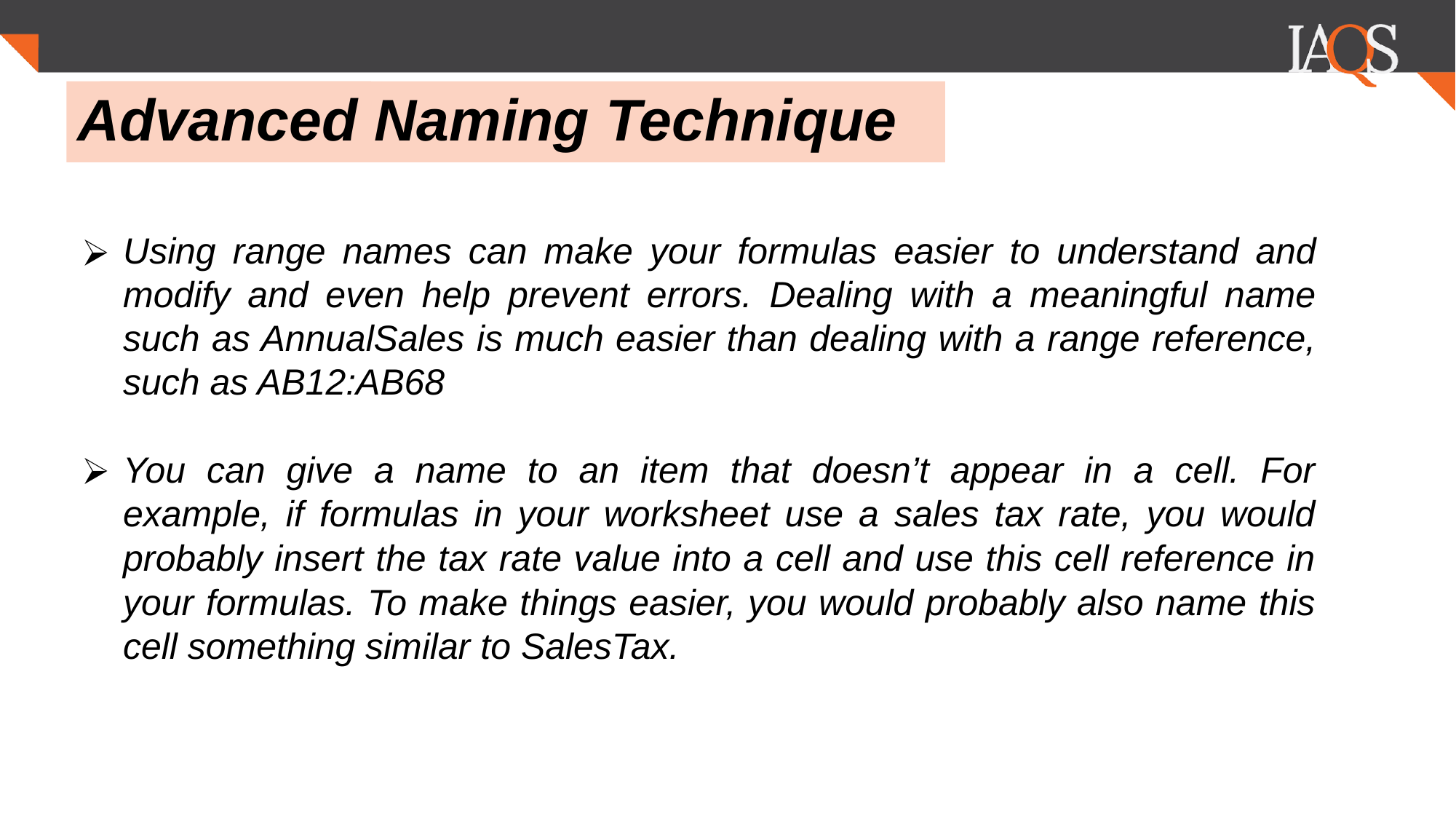

.
# Advanced Naming Technique

Using range names can make your formulas easier to understand and modify and even help prevent errors. Dealing with a meaningful name such as AnnualSales is much easier than dealing with a range reference, such as AB12:AB68

You can give a name to an item that doesn’t appear in a cell. For example, if formulas in your worksheet use a sales tax rate, you would probably insert the tax rate value into a cell and use this cell reference in your formulas. To make things easier, you would probably also name this cell something similar to SalesTax.